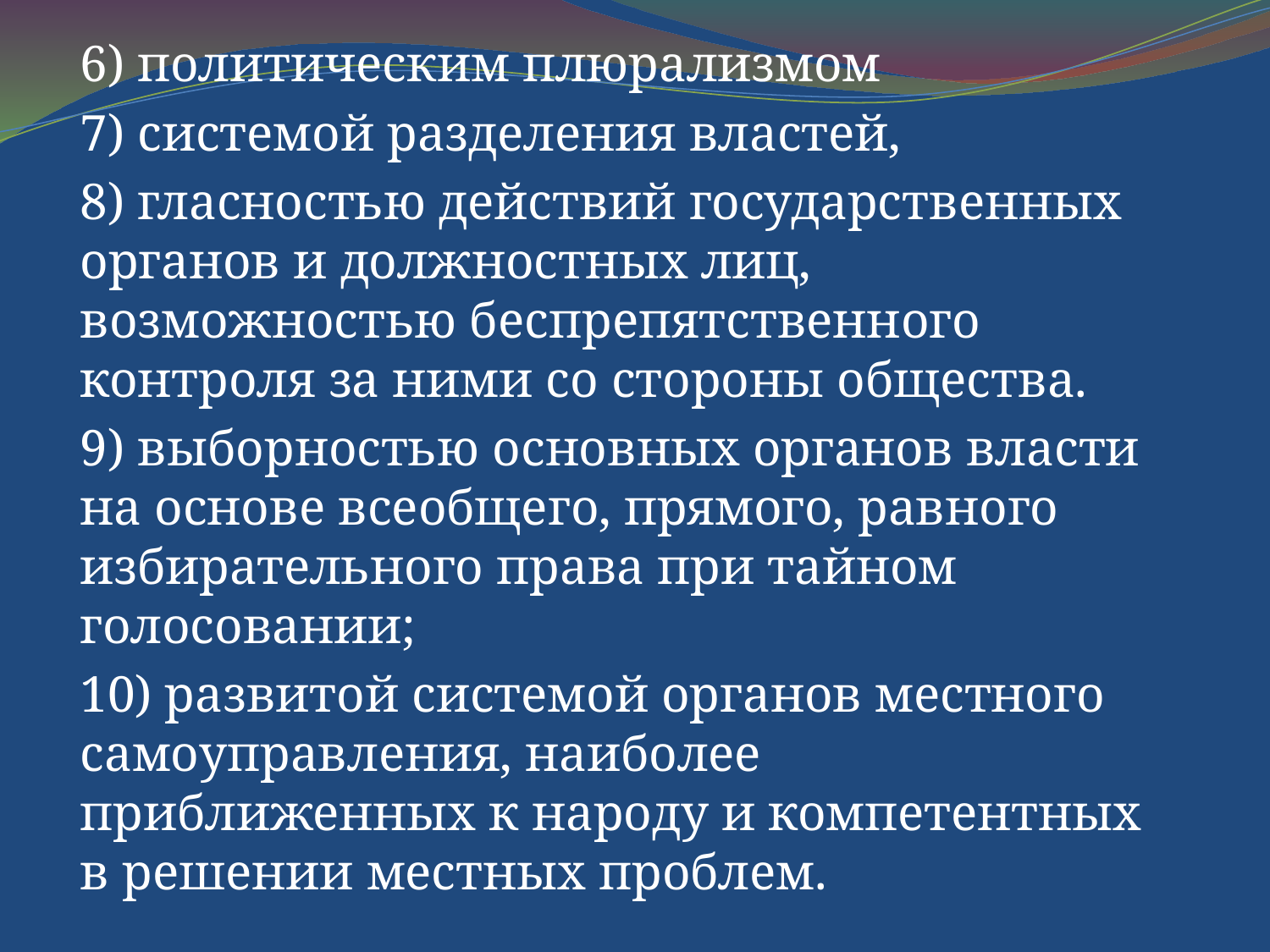

6) политическим плюрализмом
7) системой разделения властей,
8) гласностью действий государственных органов и должностных лиц, возможностью беспрепятственного контроля за ними со стороны общества.
9) выборностью основных органов власти на основе всеобщего, прямого, равного избирательного права при тайном голосовании;
10) развитой системой органов местного самоуправления, наиболее приближенных к народу и компетентных в решении местных проблем.